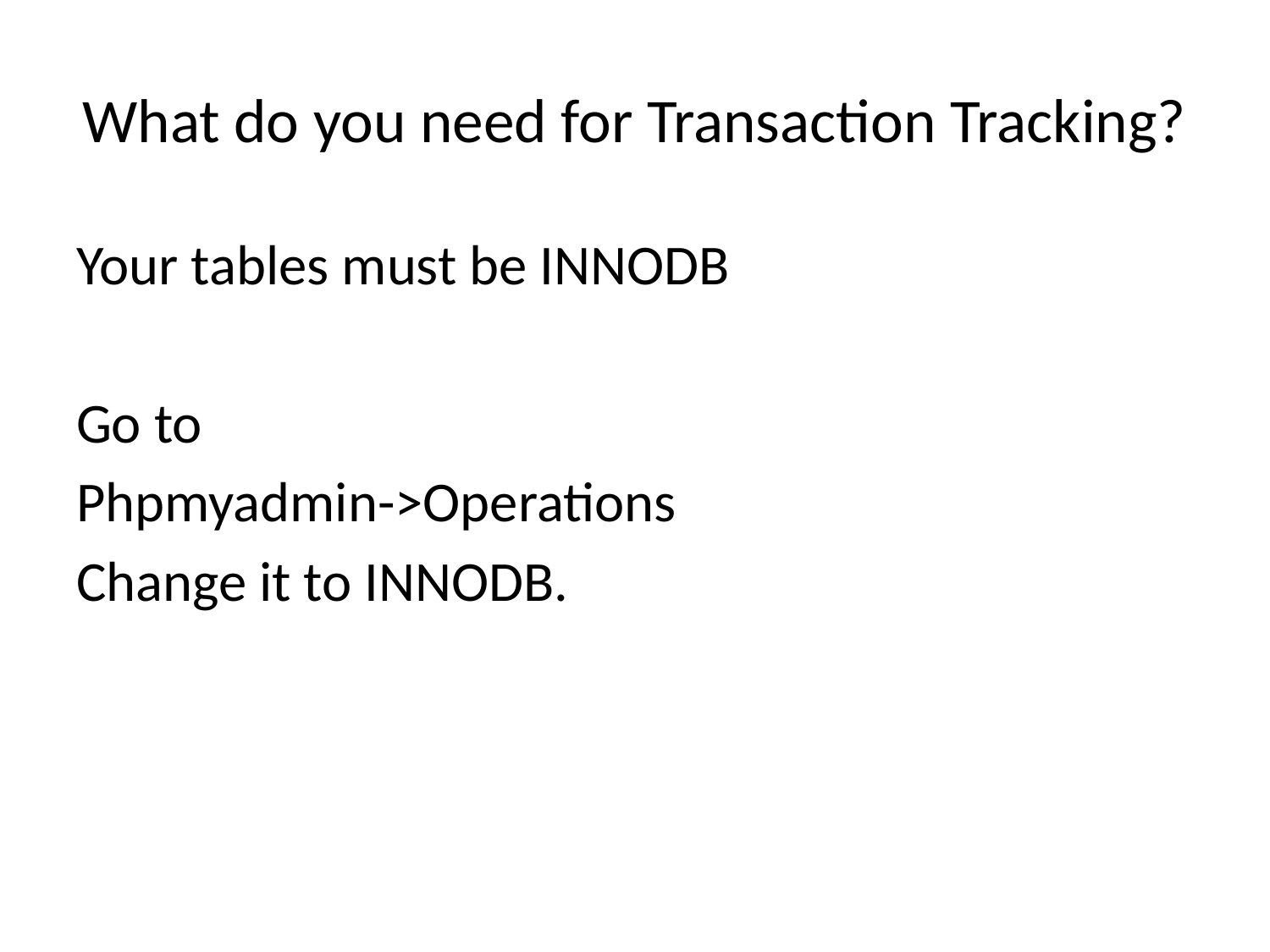

# What do you need for Transaction Tracking?
Your tables must be INNODB

Go to
Phpmyadmin->Operations
Change it to INNODB.